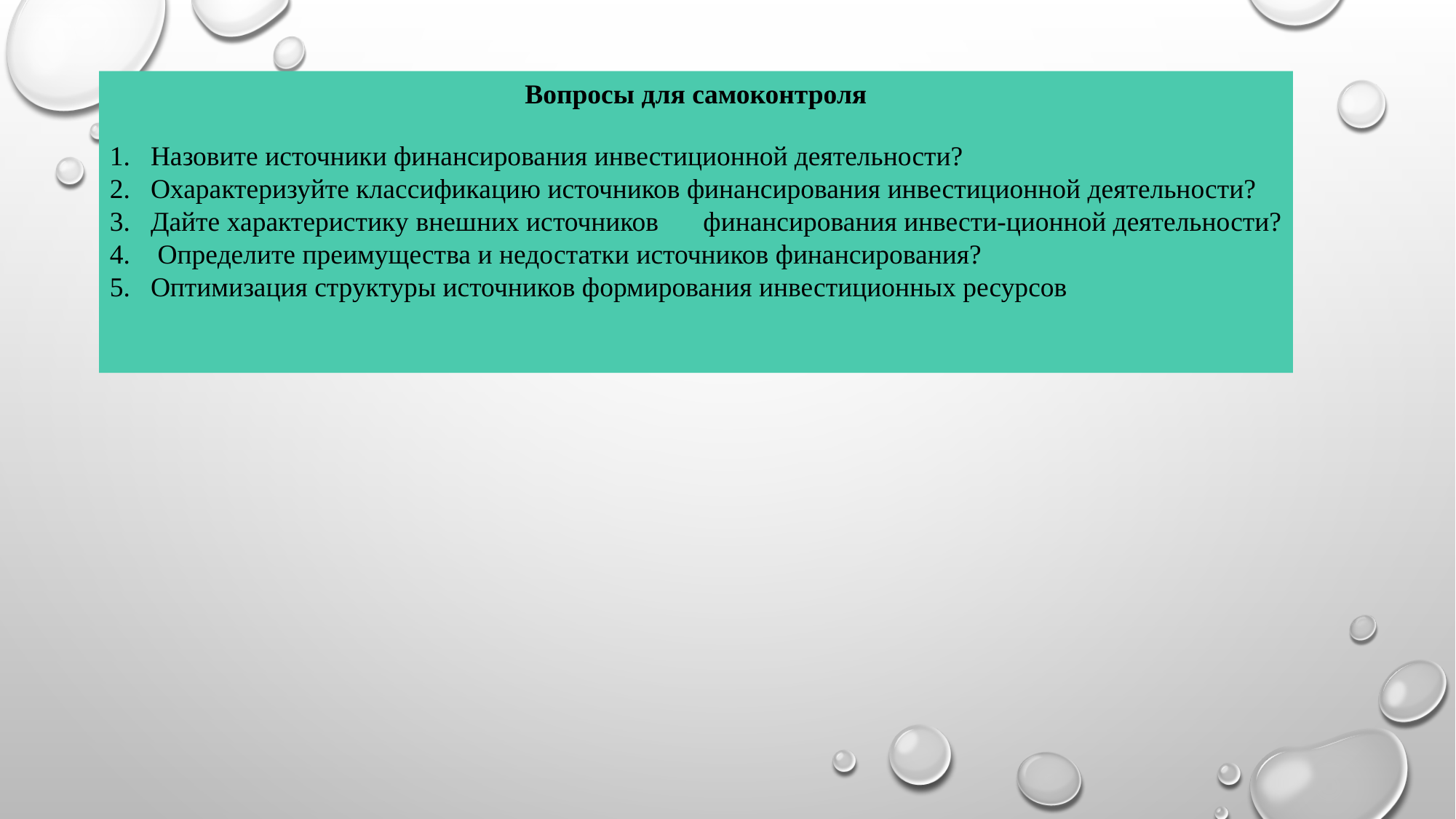

Вопросы для самоконтроля

Назовите источники финансирования инвестиционной деятельности?
Охарактеризуйте классификацию источников финансирования инвестиционной деятельности?
Дайте характеристику внешних источников	 финансирования инвести-ционной деятельности?
 Определите преимущества и недостатки источников финансирования?
Оптимизация структуры источников формирования инвестиционных ресурсов